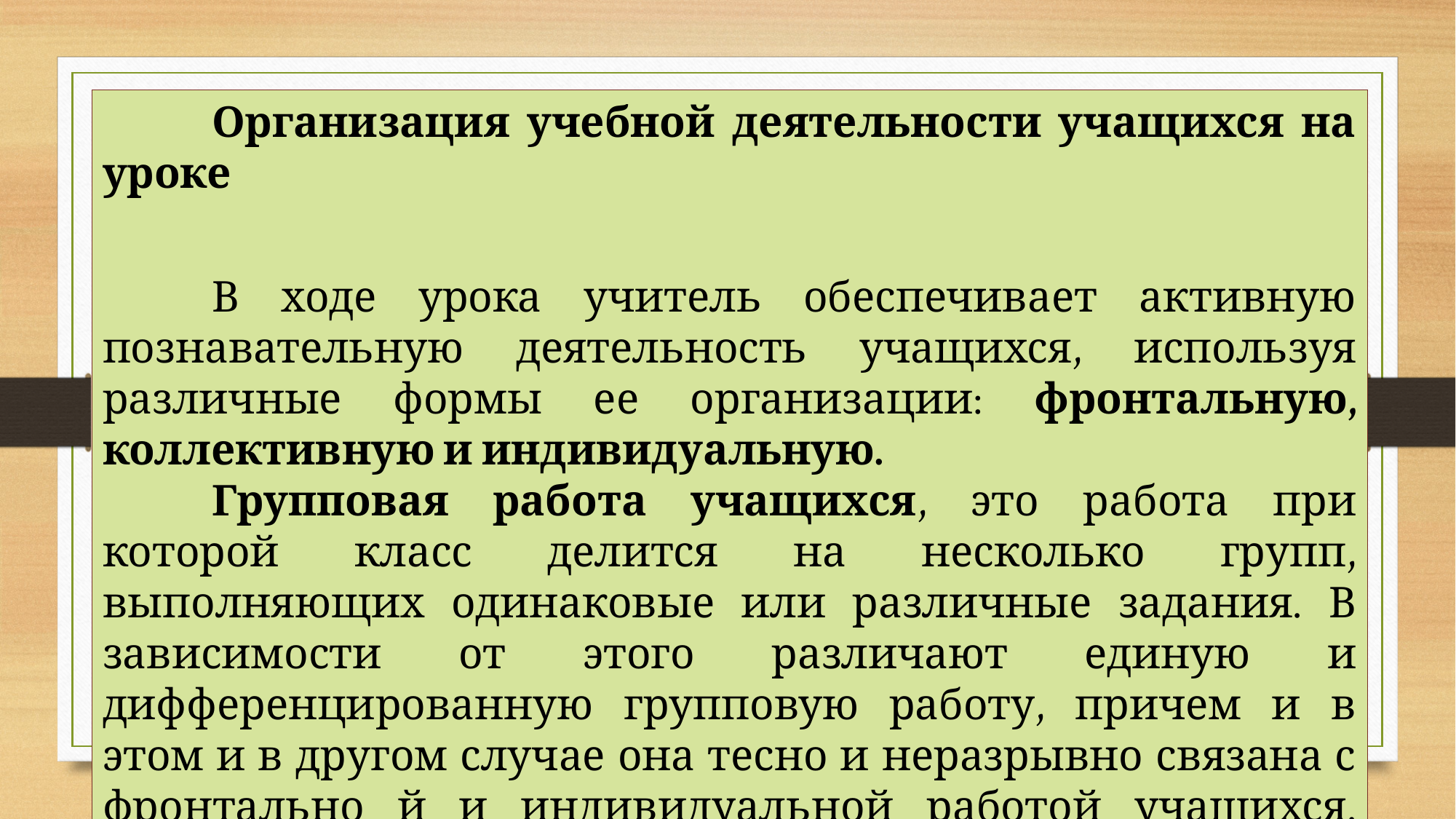

Организация учебной деятельности учащихся на уроке

	В ходе урока учитель обеспечивает активную познавательную деятельность учащихся, используя различные формы ее организации: фронтальную, коллективную и индивидуальную.
	Групповая работа учащихся, это работа при которой класс делится на несколько групп, выполняющих одинаковые или различные задания. В зависимости от этого различают единую и дифференцированную групповую работу, причем и в этом и в другом случае она тесно и неразрывно связана с фронтально й и индивидуальной работой учащихся. Исследования показали, что оптимальный состав групп — 5—7 человек.